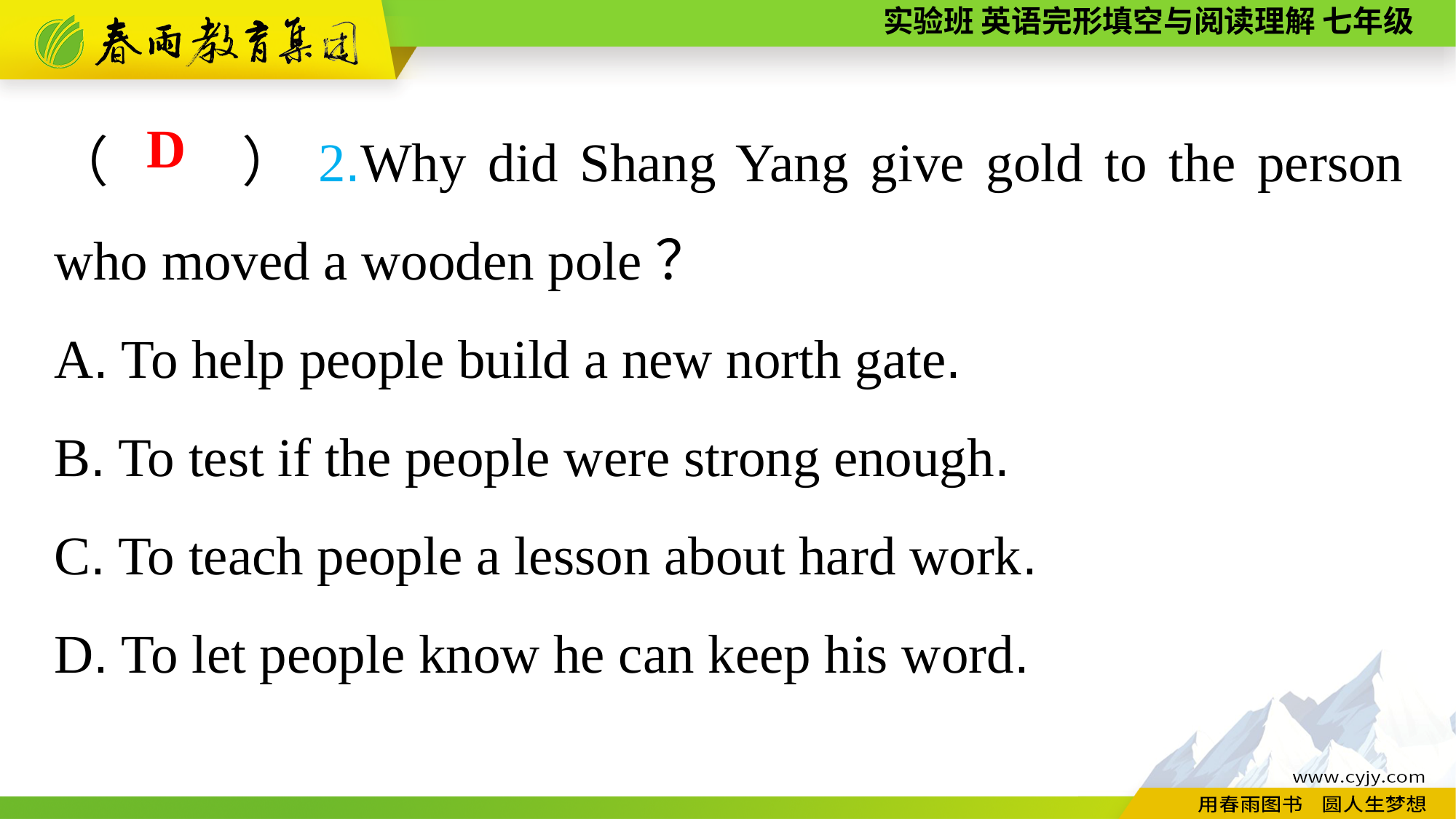

（　　）2.Why did Shang Yang give gold to the person who moved a wooden pole？
A. To help people build a new north gate.
B. To test if the people were strong enough.
C. To teach people a lesson about hard work.
D. To let people know he can keep his word.
D